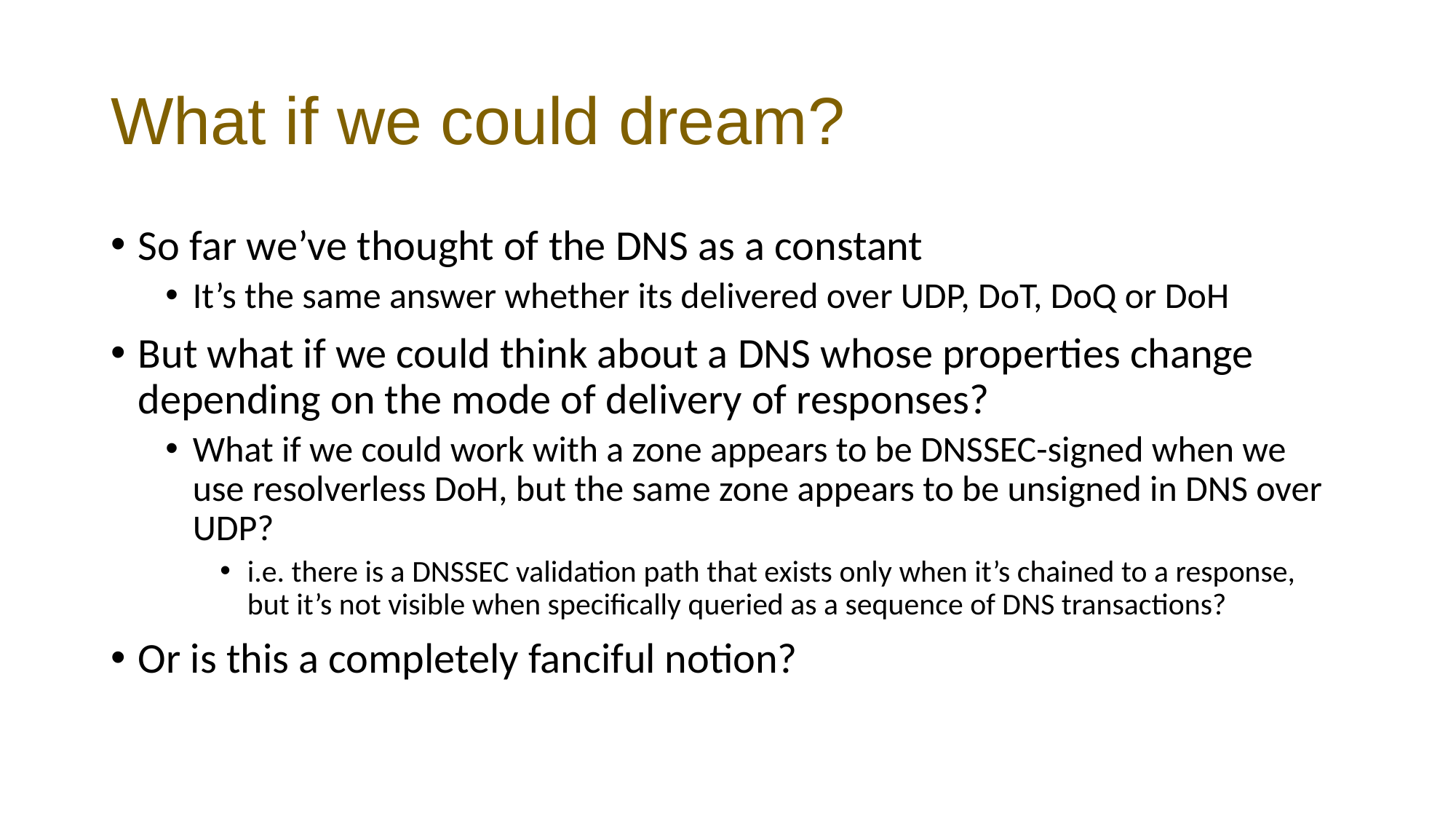

# What if we could dream?
So far we’ve thought of the DNS as a constant
It’s the same answer whether its delivered over UDP, DoT, DoQ or DoH
But what if we could think about a DNS whose properties change depending on the mode of delivery of responses?
What if we could work with a zone appears to be DNSSEC-signed when we use resolverless DoH, but the same zone appears to be unsigned in DNS over UDP?
i.e. there is a DNSSEC validation path that exists only when it’s chained to a response, but it’s not visible when specifically queried as a sequence of DNS transactions?
Or is this a completely fanciful notion?